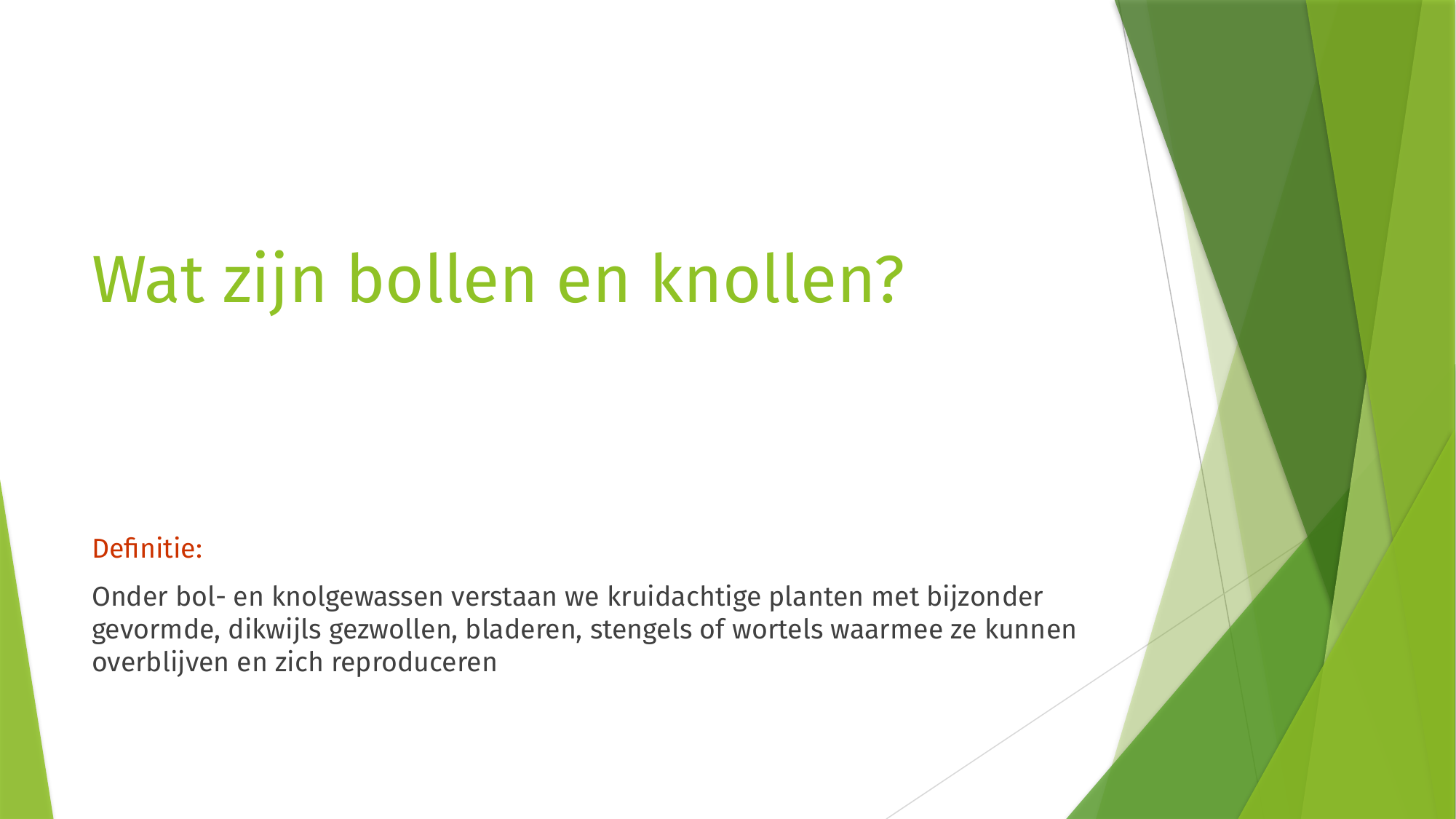

# Wat zijn bollen en knollen?
Definitie:
Onder bol- en knolgewassen verstaan we kruidachtige planten met bijzonder gevormde, dikwijls gezwollen, bladeren, stengels of wortels waarmee ze kunnen overblijven en zich reproduceren